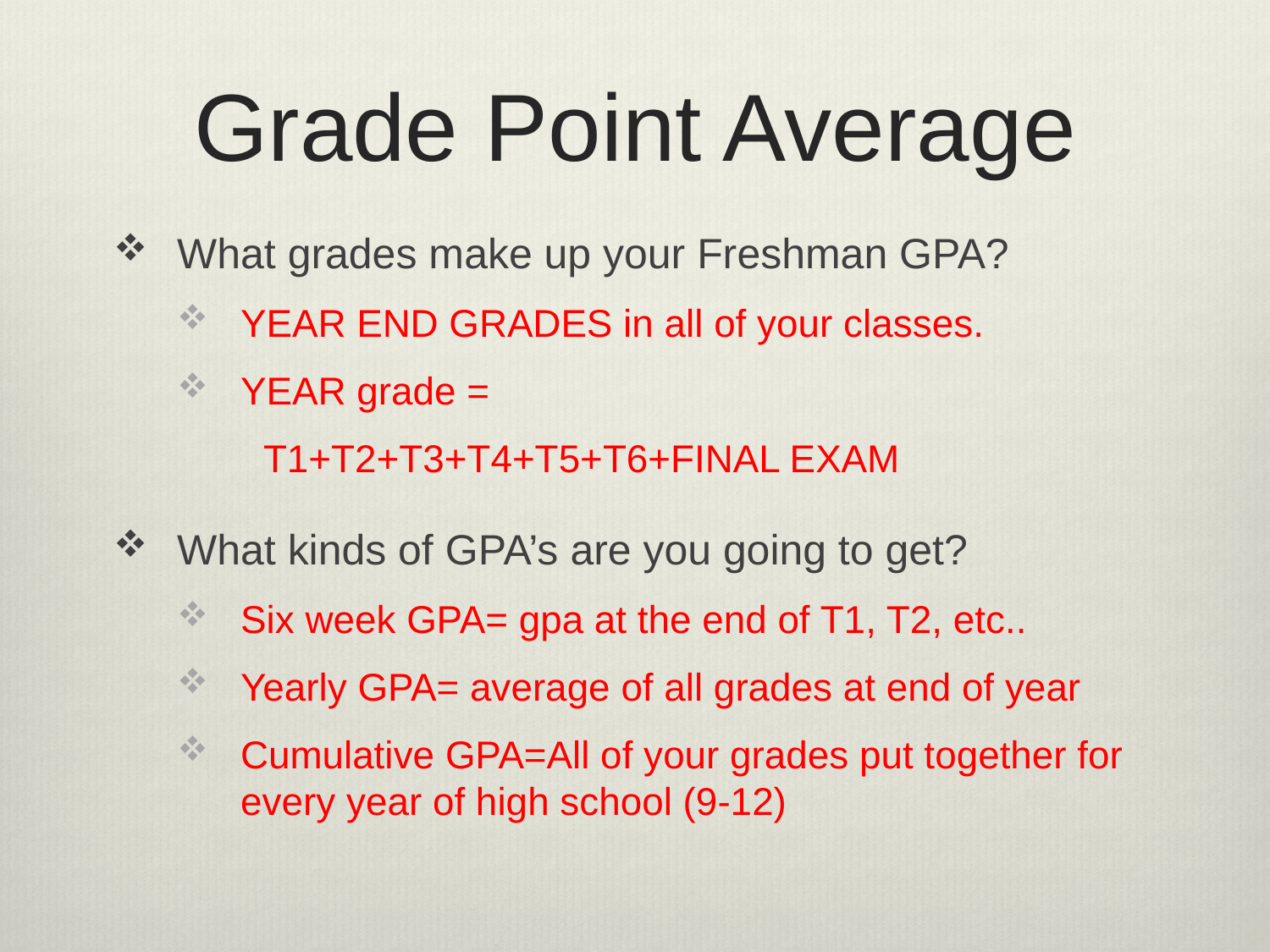

# Grade Point Average
What grades make up your Freshman GPA?
YEAR END GRADES in all of your classes.
YEAR grade =
        T1+T2+T3+T4+T5+T6+FINAL EXAM
What kinds of GPA’s are you going to get?
Six week GPA= gpa at the end of T1, T2, etc..
Yearly GPA= average of all grades at end of year
Cumulative GPA=All of your grades put together for every year of high school (9-12)